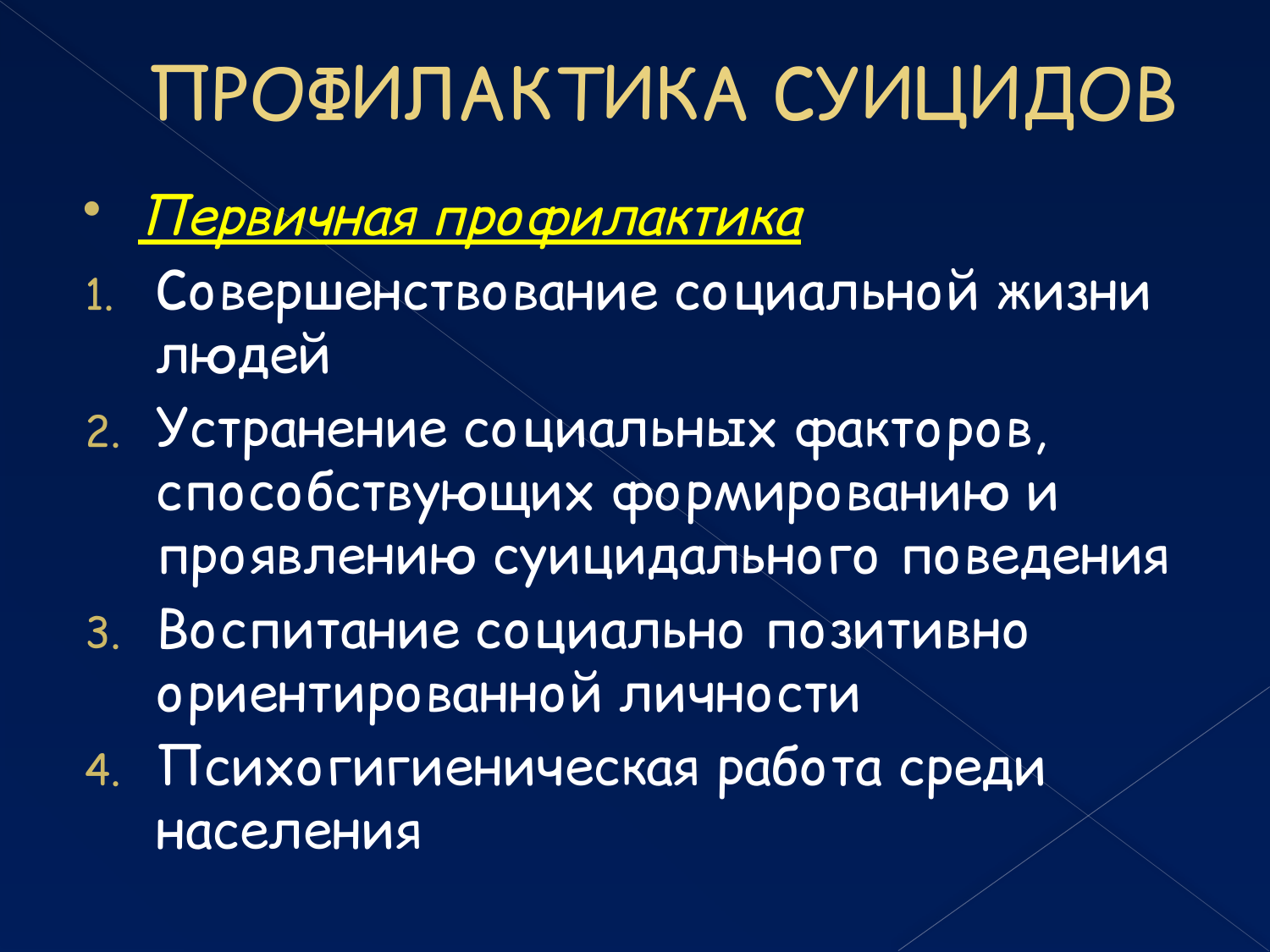

# ПРОФИЛАКТИКА СУИЦИДОВ
Первичная профилактика
Совершенствование социальной жизни людей
Устранение социальных факторов, способствующих формированию и проявлению суицидального поведения
Воспитание социально позитивно ориентированной личности
Психогигиеническая работа среди населения